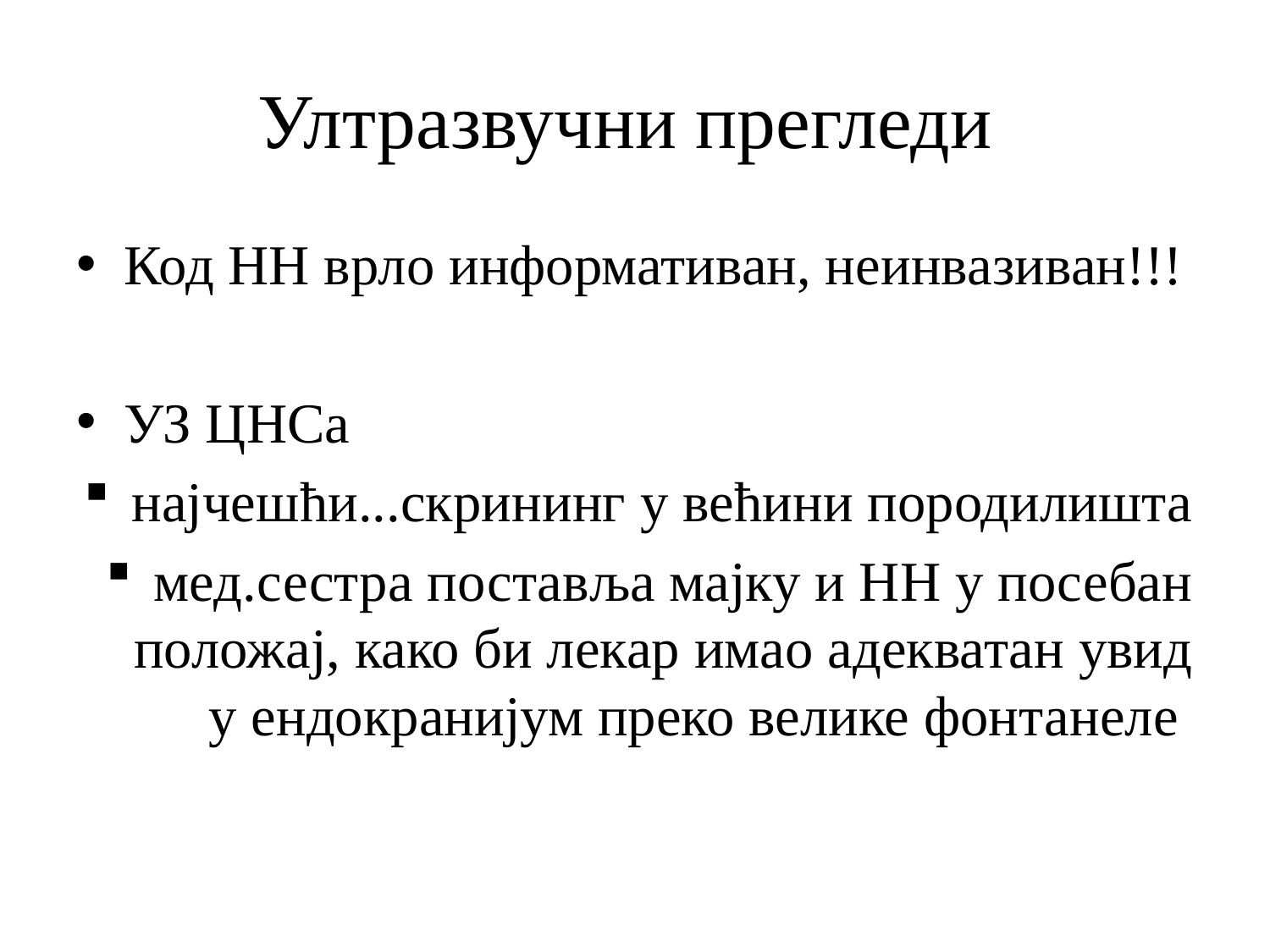

# Ултразвучни прегледи
Код НН врло информативан, неинвазиван!!!

УЗ ЦНСа
најчешћи...скрининг у већини породилишта
мед.сестра поставља мајку и НН у посебан положај, како би лекар имао адекватан увид у ендокранијум преко велике фонтанеле